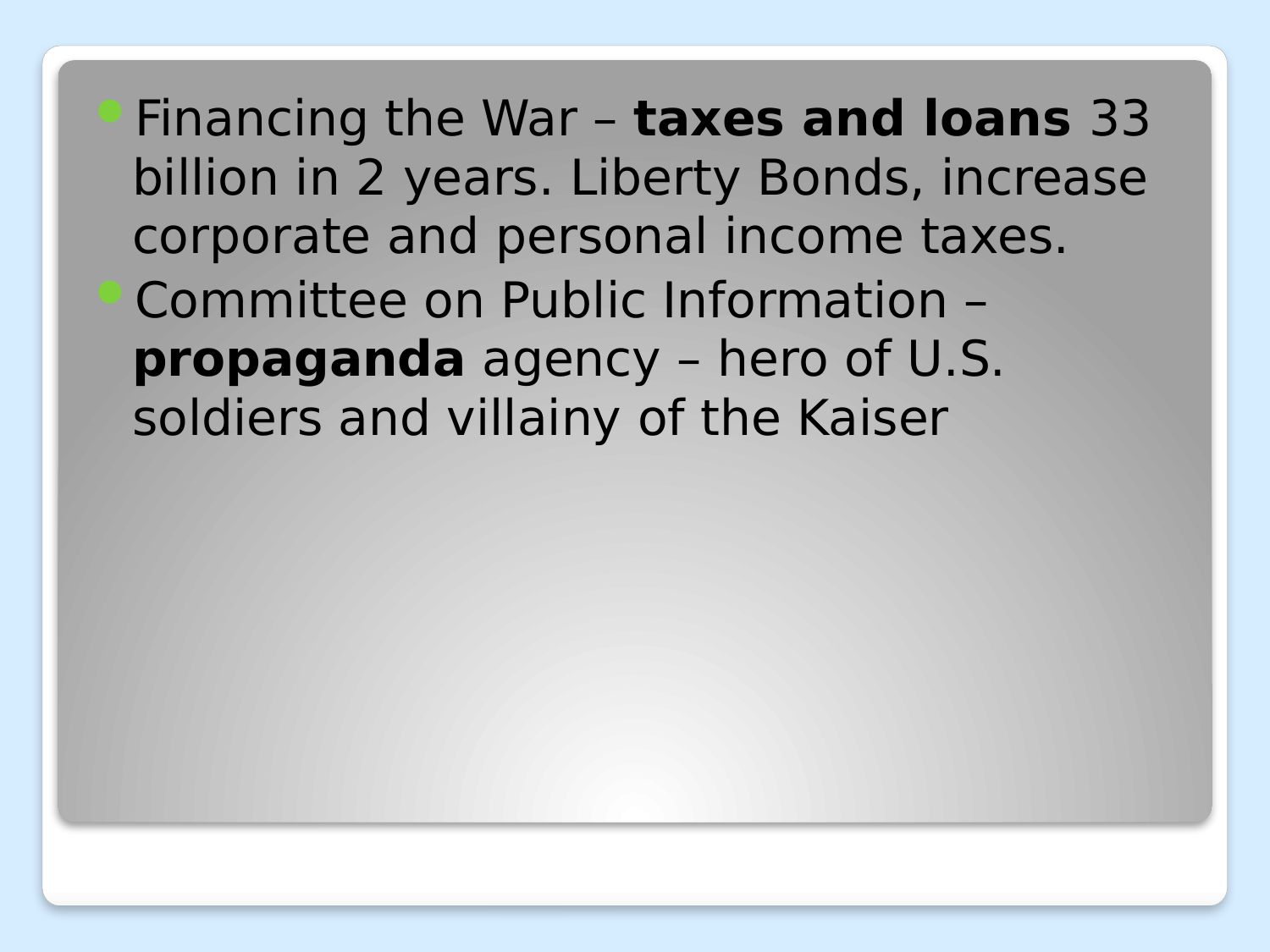

Financing the War – taxes and loans 33 billion in 2 years. Liberty Bonds, increase corporate and personal income taxes.
Committee on Public Information – propaganda agency – hero of U.S. soldiers and villainy of the Kaiser

#